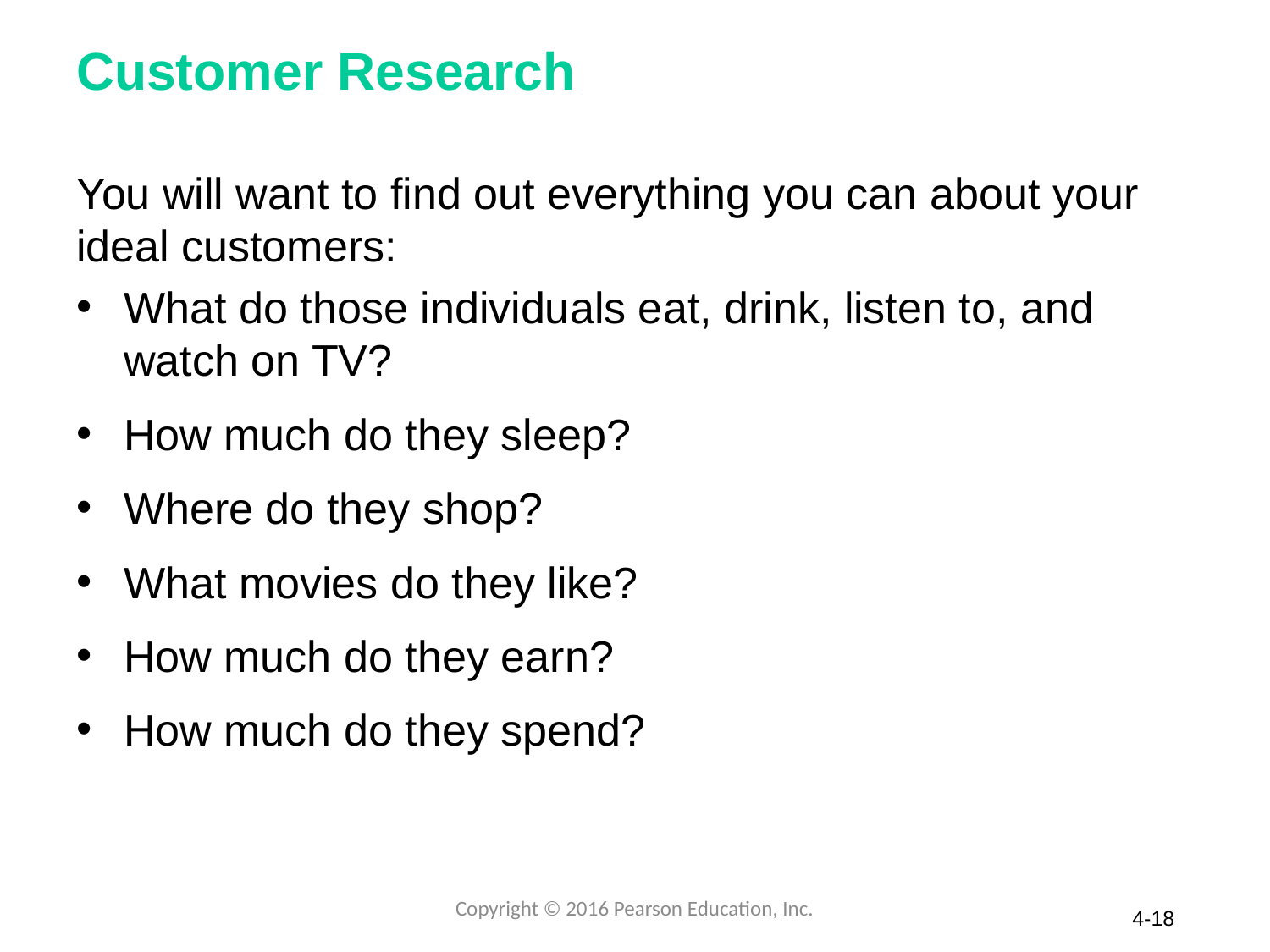

# Customer Research
You will want to find out everything you can about your ideal customers:
What do those individuals eat, drink, listen to, and watch on TV?

How much do they sleep?

Where do they shop?

What movies do they like?

How much do they earn?

How much do they spend?
Copyright © 2016 Pearson Education, Inc.